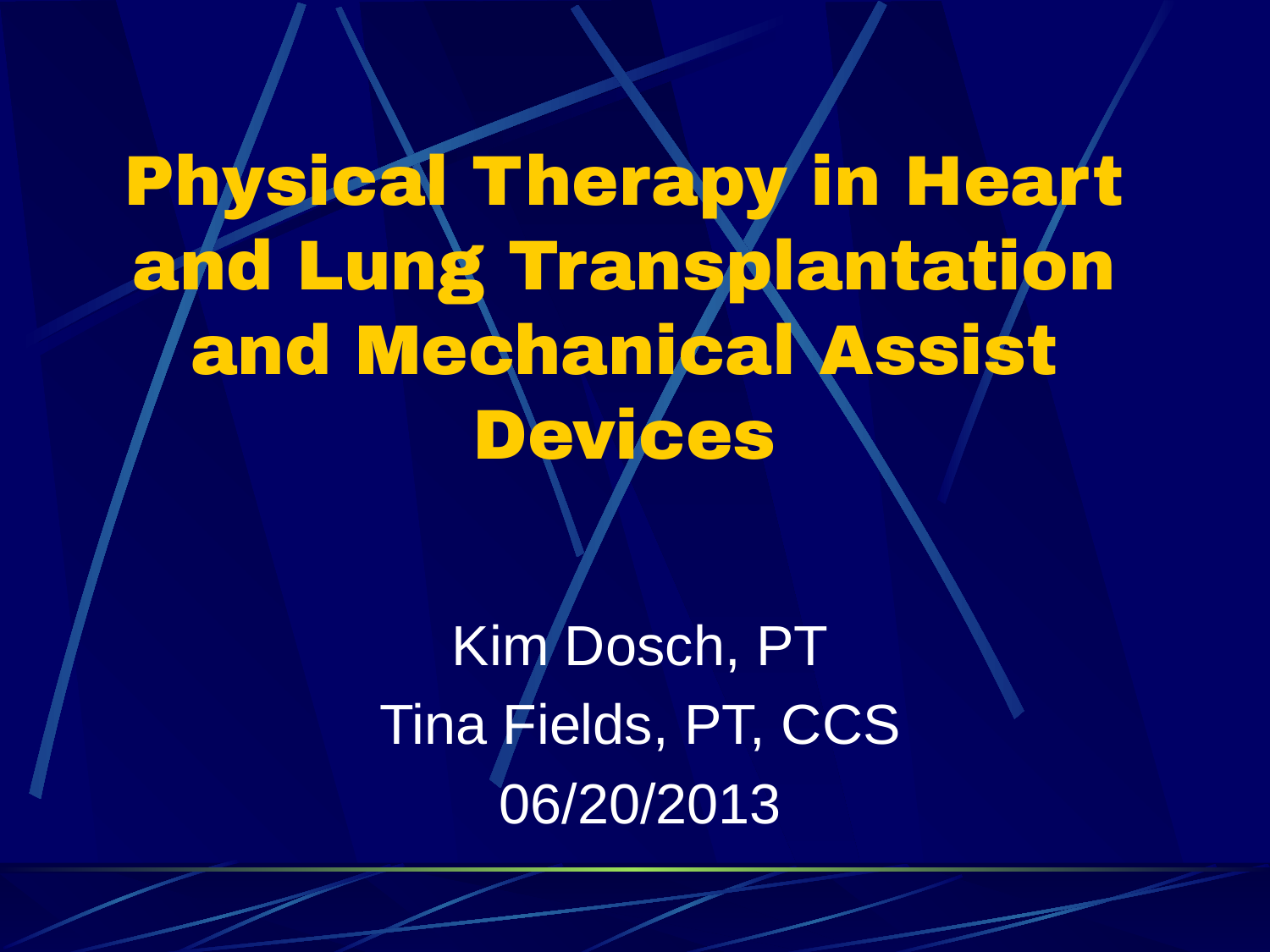

# Physical Therapy in Heart and Lung Transplantation and Mechanical Assist Devices
Kim Dosch, PT
Tina Fields, PT, CCS
06/20/2013